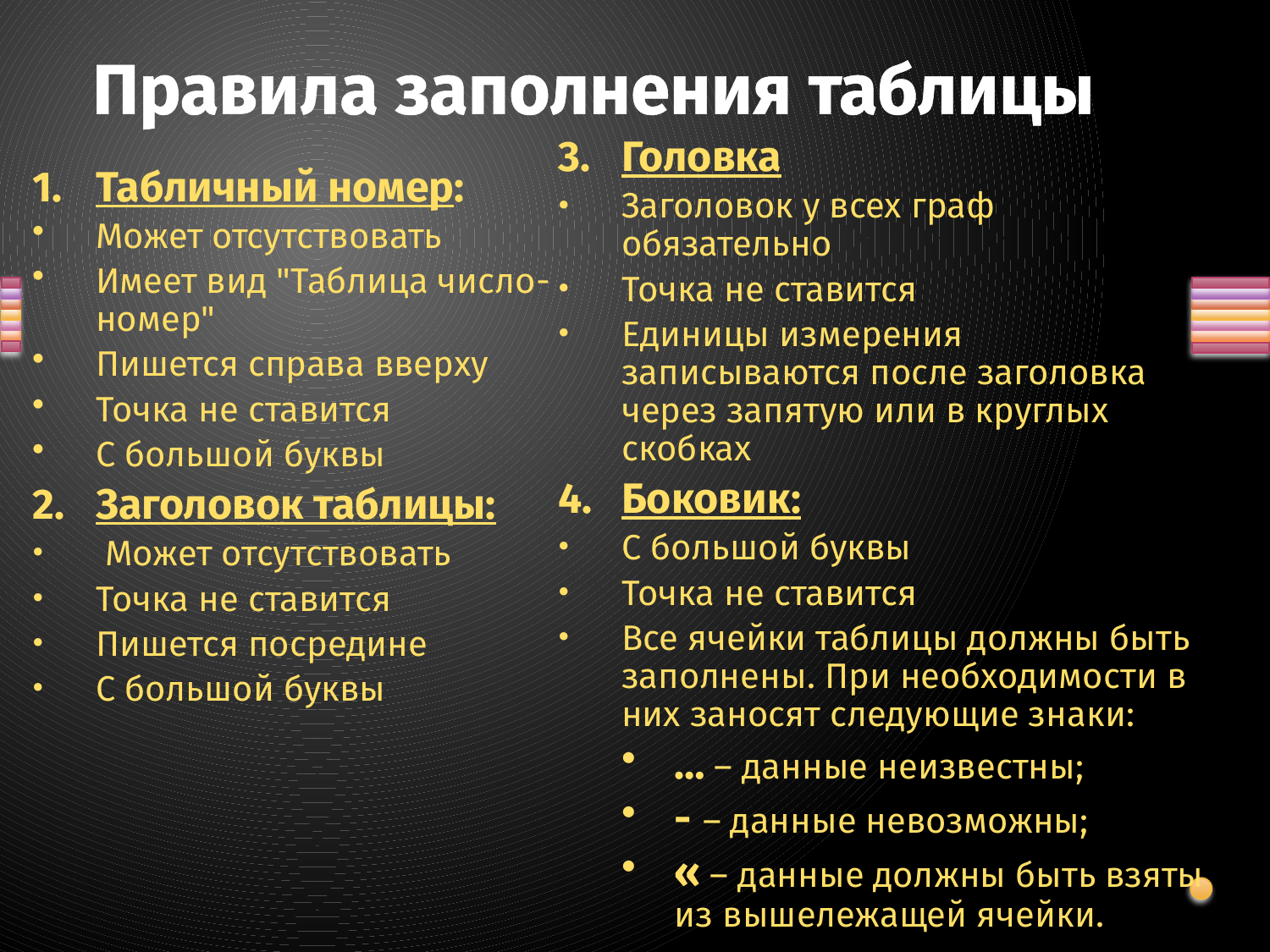

# Правила заполнения таблицы
Головка
Заголовок у всех граф обязательно
Точка не ставится
Единицы измерения записываются после заголовка через запятую или в круглых скобках
Боковик:
С большой буквы
Точка не ставится
Все ячейки таблицы должны быть заполнены. При необходимости в них заносят следующие знаки:
… – данные неизвестны;
- – данные невозможны;
« – данные должны быть взяты из вышележащей ячейки.
Табличный номер:
Может отсутствовать
Имеет вид "Таблица число-номер"
Пишется справа вверху
Точка не ставится
С большой буквы
Заголовок таблицы:
 Может отсутствовать
Точка не ставится
Пишется посредине
С большой буквы